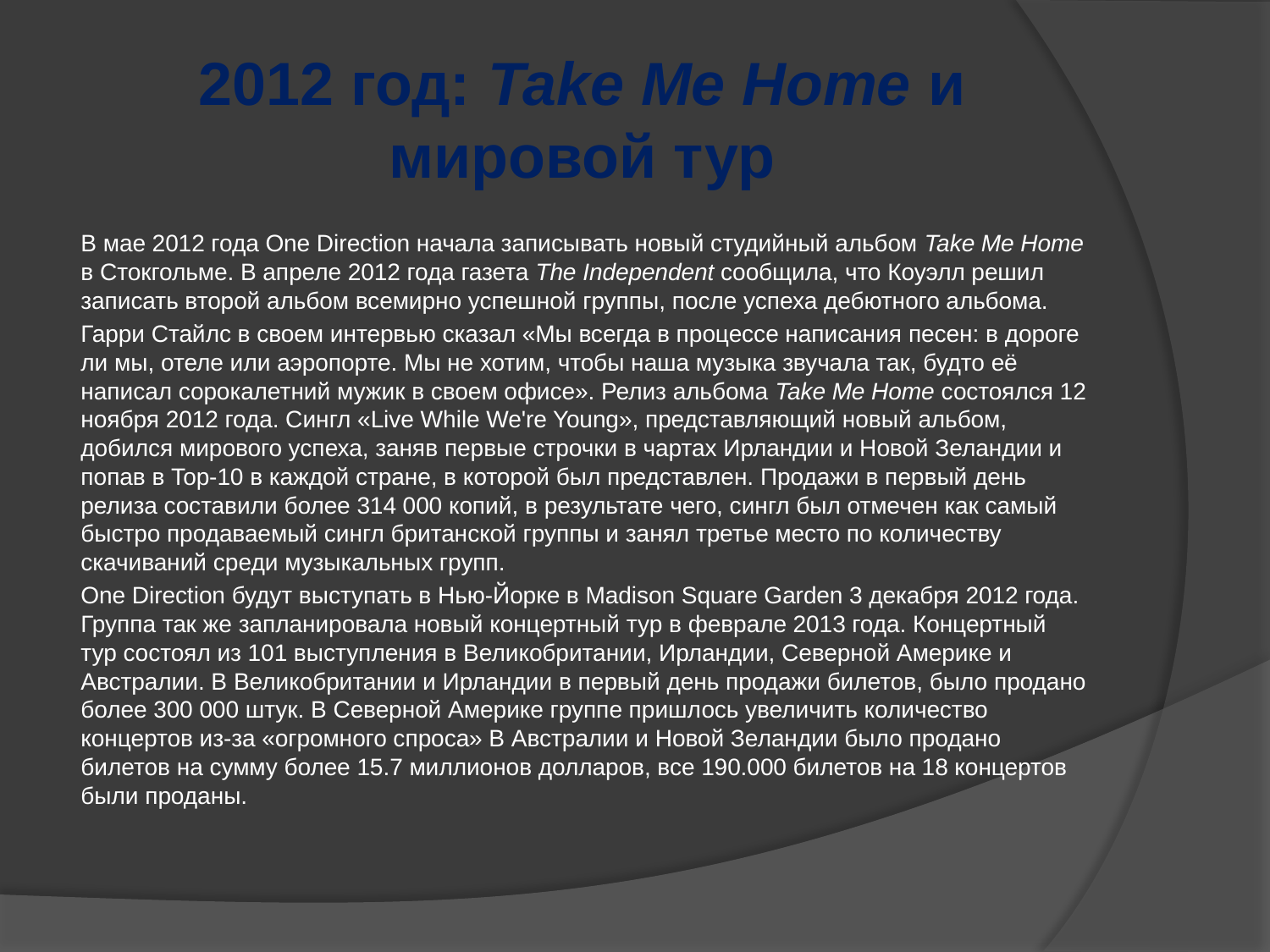

# 2012 год: Take Me Home и мировой тур
В мае 2012 года One Direction начала записывать новый студийный альбом Take Me Home в Стокгольме. В апреле 2012 года газета The Independent сообщила, что Коуэлл решил записать второй альбом всемирно успешной группы, после успеха дебютного альбома.
Гарри Стайлс в своем интервью сказал «Мы всегда в процессе написания песен: в дороге ли мы, отеле или аэропорте. Мы не хотим, чтобы наша музыка звучала так, будто её написал сорокалетний мужик в своем офисе». Релиз альбома Take Me Home состоялся 12 ноября 2012 года. Сингл «Live While We're Young», представляющий новый альбом, добился мирового успеха, заняв первые строчки в чартах Ирландии и Новой Зеландии и попав в Top-10 в каждой стране, в которой был представлен. Продажи в первый день релиза составили более 314 000 копий, в результате чего, сингл был отмечен как самый быстро продаваемый сингл британской группы и занял третье место по количеству скачиваний среди музыкальных групп.
One Direction будут выступать в Нью-Йорке в Madison Square Garden 3 декабря 2012 года. Группа так же запланировала новый концертный тур в феврале 2013 года. Концертный тур состоял из 101 выступления в Великобритании, Ирландии, Северной Америке и Австралии. В Великобритании и Ирландии в первый день продажи билетов, было продано более 300 000 штук. В Северной Америке группе пришлось увеличить количество концертов из-за «огромного спроса» В Австралии и Новой Зеландии было продано билетов на сумму более 15.7 миллионов долларов, все 190.000 билетов на 18 концертов были проданы.